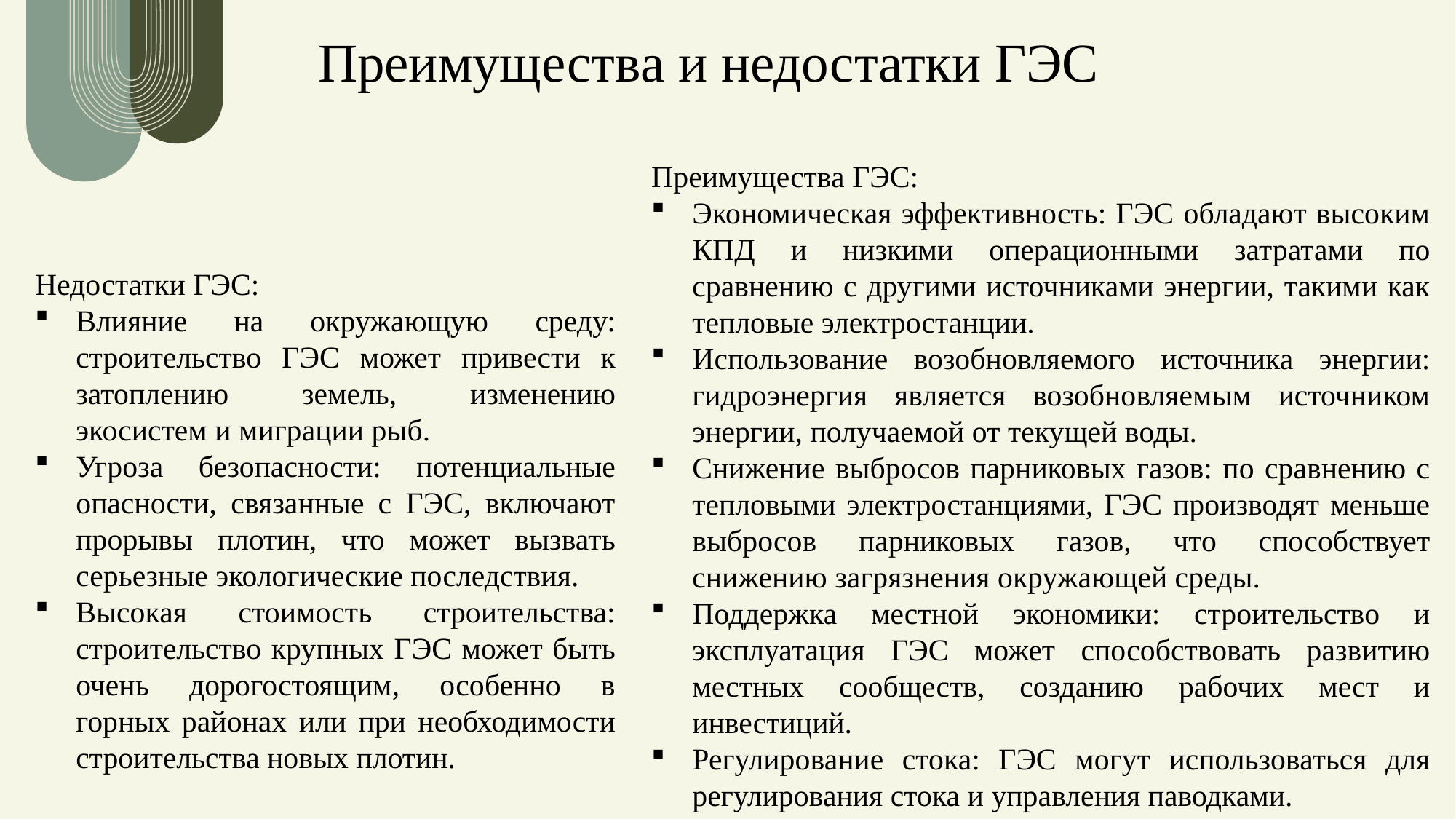

Преимущества и недостатки ГЭС
Преимущества ГЭС:
Экономическая эффективность: ГЭС обладают высоким КПД и низкими операционными затратами по сравнению с другими источниками энергии, такими как тепловые электростанции.
Использование возобновляемого источника энергии: гидроэнергия является возобновляемым источником энергии, получаемой от текущей воды.
Снижение выбросов парниковых газов: по сравнению с тепловыми электростанциями, ГЭС производят меньше выбросов парниковых газов, что способствует снижению загрязнения окружающей среды.
Поддержка местной экономики: строительство и эксплуатация ГЭС может способствовать развитию местных сообществ, созданию рабочих мест и инвестиций.
Регулирование стока: ГЭС могут использоваться для регулирования стока и управления паводками.

Недостатки ГЭС:
Влияние на окружающую среду: строительство ГЭС может привести к затоплению земель, изменению экосистем и миграции рыб.
Угроза безопасности: потенциальные опасности, связанные с ГЭС, включают прорывы плотин, что может вызвать серьезные экологические последствия.
Высокая стоимость строительства: строительство крупных ГЭС может быть очень дорогостоящим, особенно в горных районах или при необходимости строительства новых плотин.